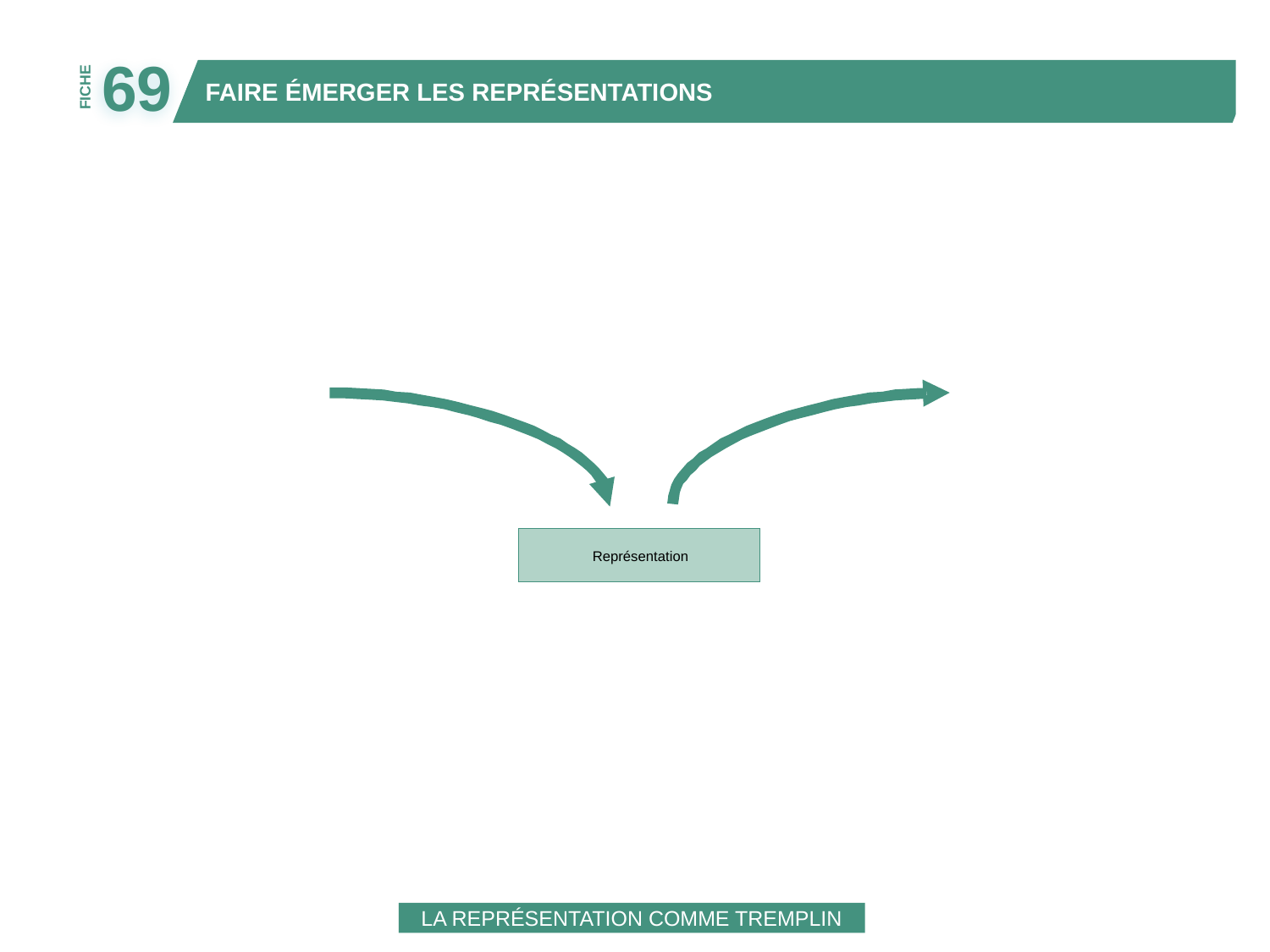

69

FAIRE ÉMERGER LES REPRÉSENTATIONS
FICHE

Représentation
LA REPRÉSENTATION COMME TREMPLIN